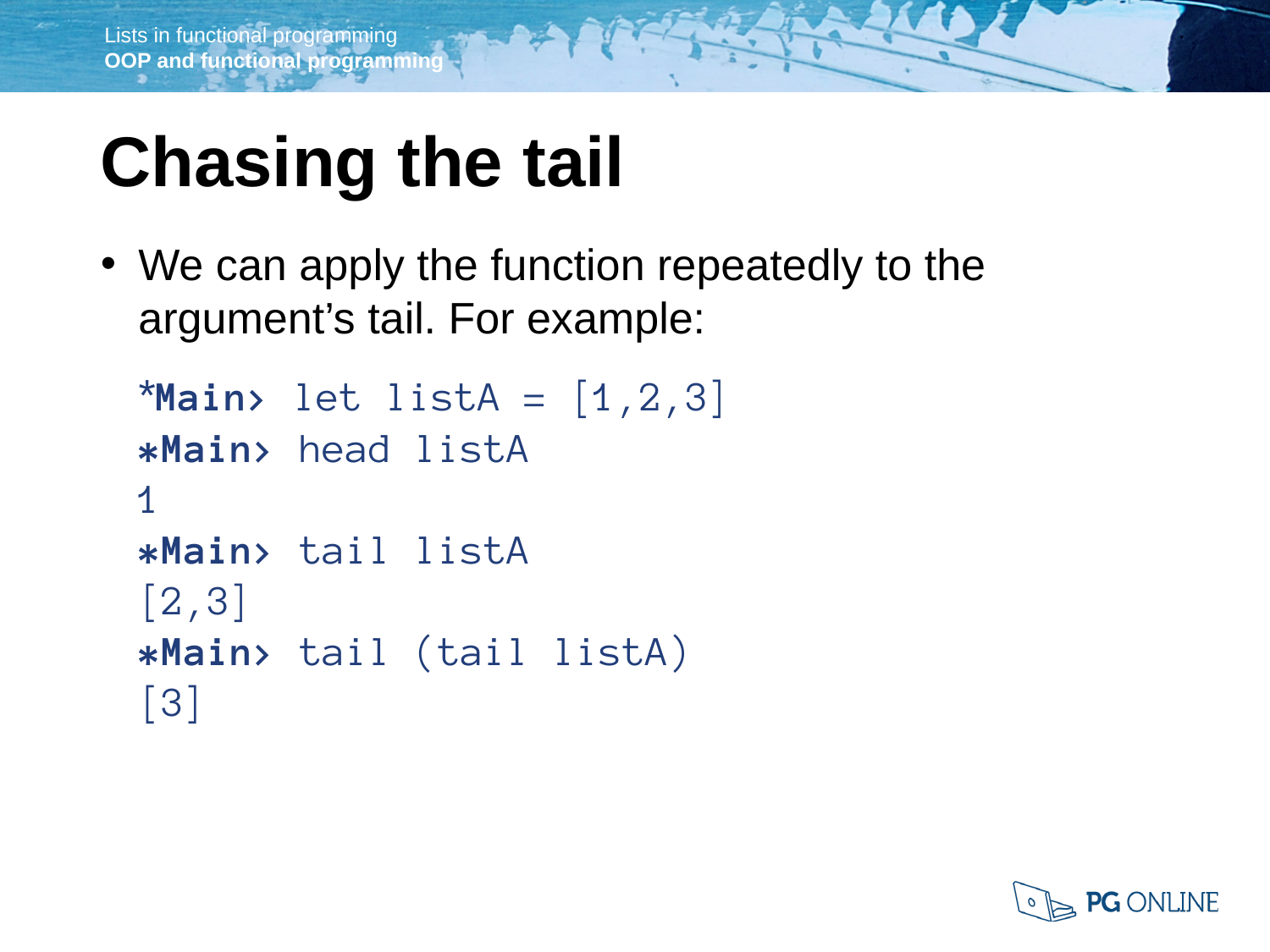

Chasing the tail
We can apply the function repeatedly to the argument’s tail. For example:
*Main> let listA = [1,2,3]
*Main> head listA
1
*Main> tail listA
[2,3]
*Main> tail (tail listA)
[3]